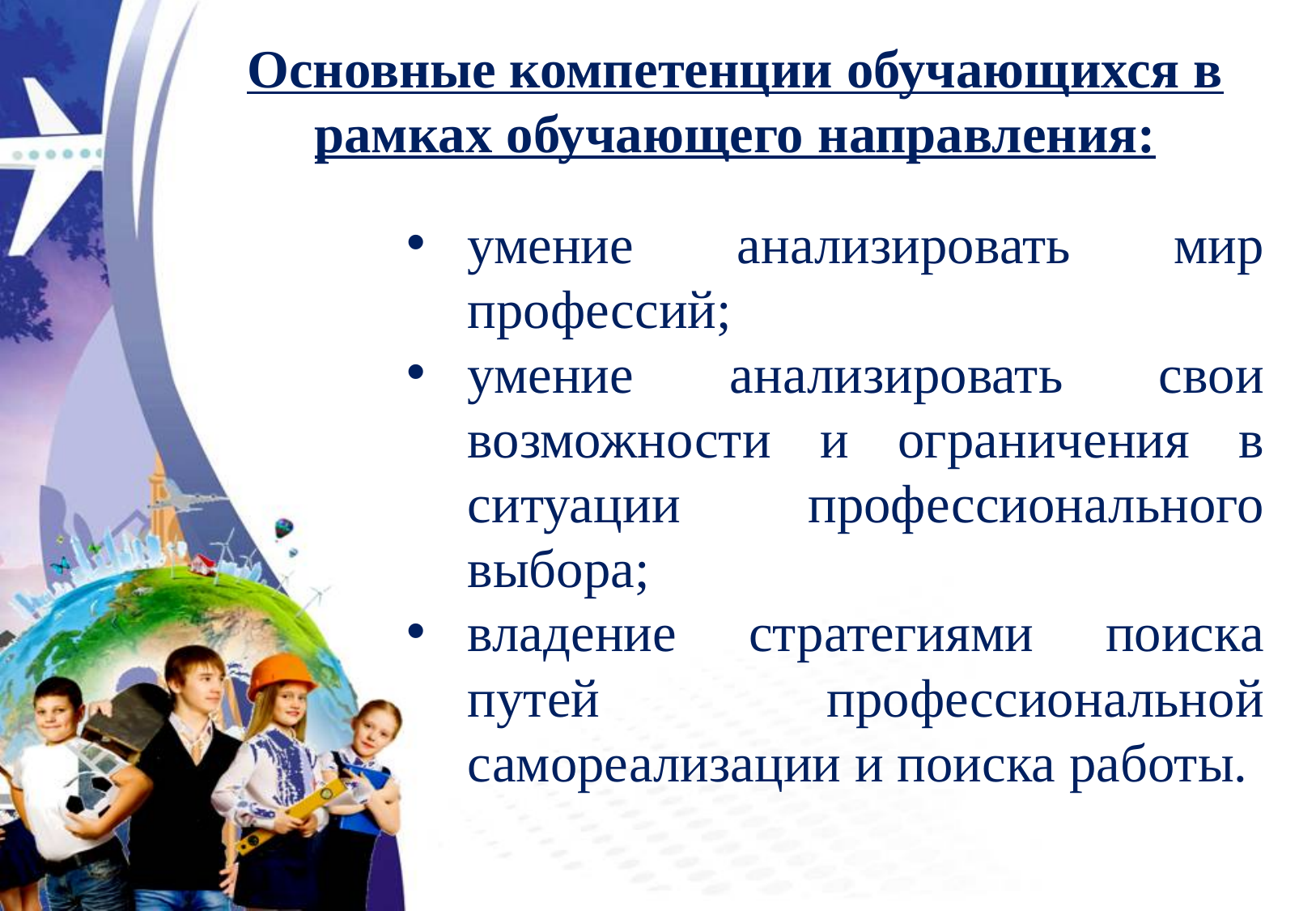

Основные компетенции обучающихся в рамках обучающего направления:
умение анализировать мир профессий;
умение анализировать свои возможности и ограничения в ситуации профессионального выбора;
владение стратегиями поиска путей профессиональной самореализации и поиска работы.